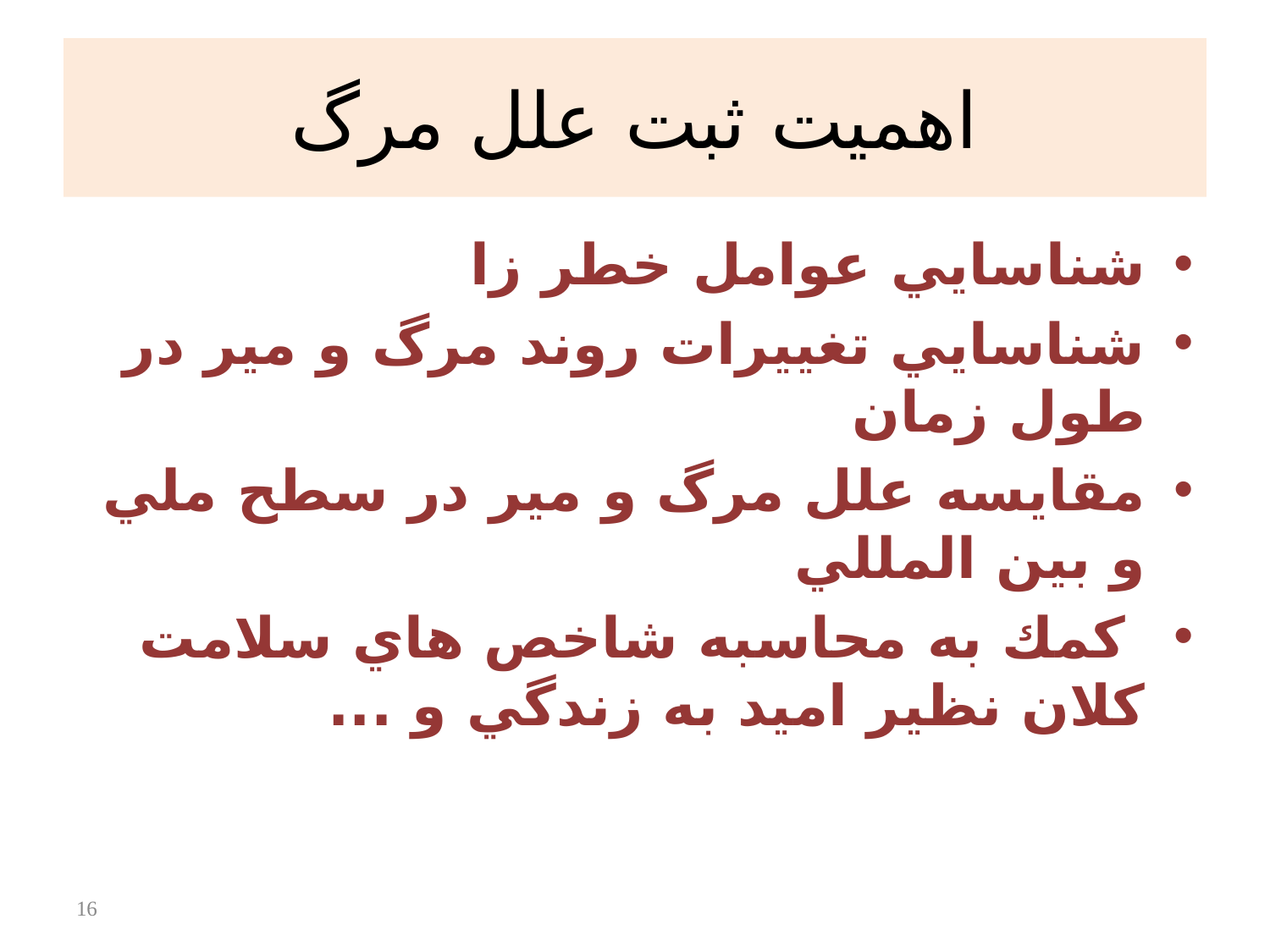

# اهميت ثبت علل مرگ
شناسايي عوامل خطر زا
شناسايي تغييرات روند مرگ و مير در طول زمان
مقايسه علل مرگ و مير در سطح ملي و بين المللي
 كمك به محاسبه شاخص هاي سلامت كلان نظير اميد به زندگي و ...
16